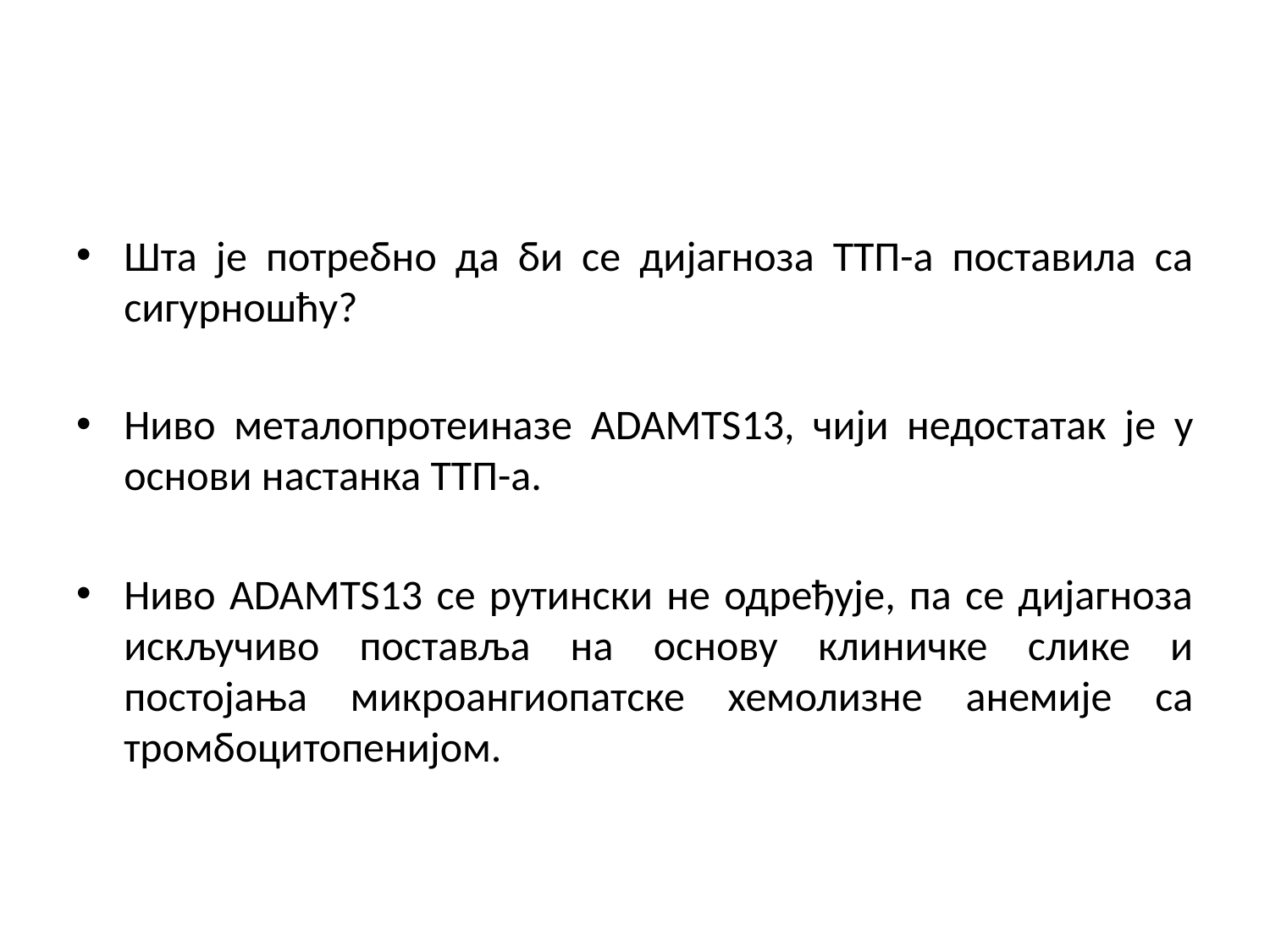

#
Шта је потребно да би се дијагноза ТТП-а поставила са сигурношћу?

Ниво металопротеиназе ADAMTS13, чији недостатак је у основи настанка ТТП-а.

Ниво ADAMTS13 се рутински не одређује, па се дијагноза искључиво поставља на основу клиничке слике и постојања микроангиопатске хемолизне анемије са тромбоцитопенијом.